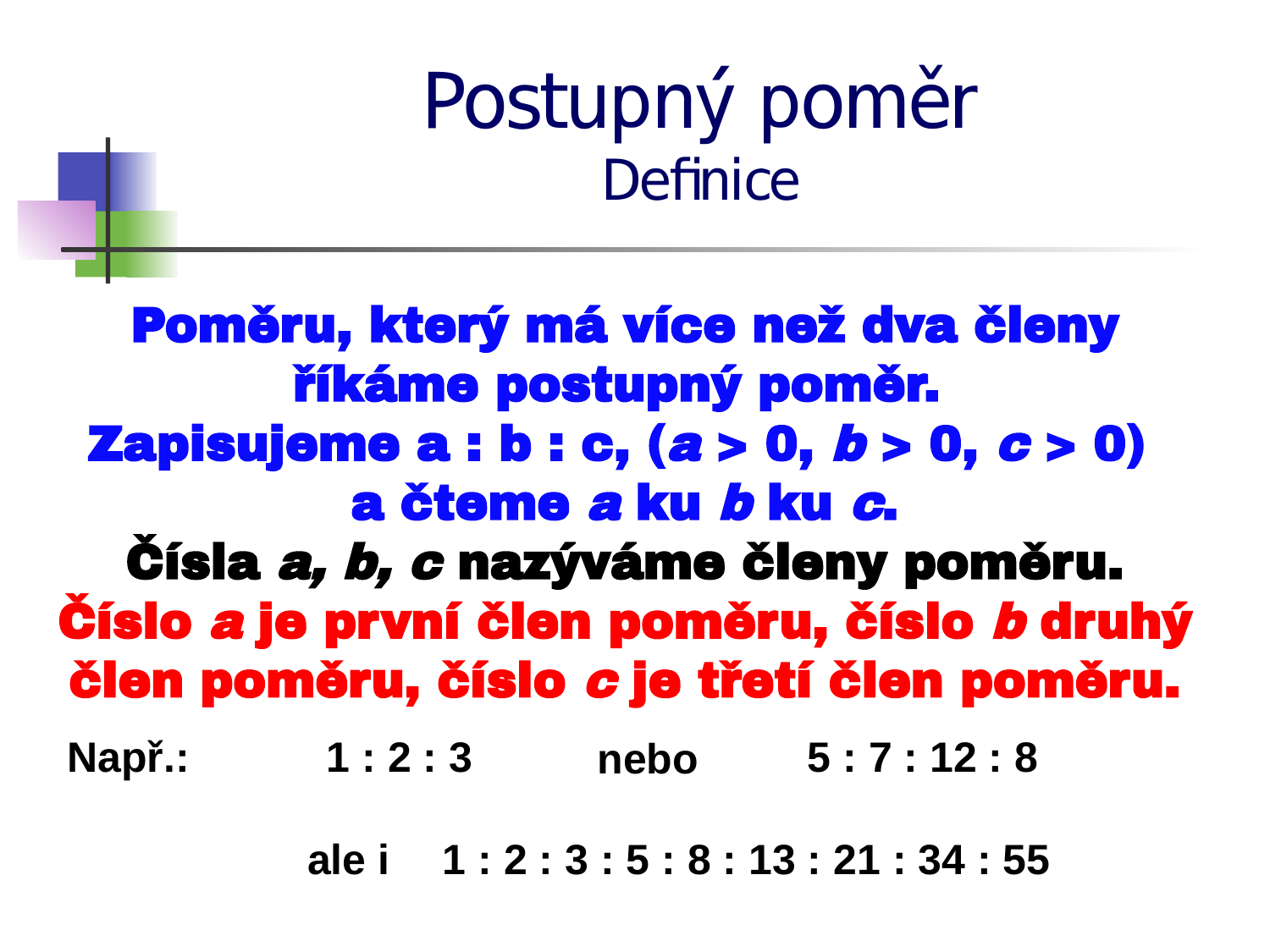

# Postupný poměr Definice
Poměru, který má více než dva členy říkáme postupný poměr.
Zapisujeme a : b : c, (a > 0, b > 0, c > 0)
a čteme a ku b ku c.
Čísla a, b, c nazýváme členy poměru.
Číslo a je první člen poměru, číslo b druhý člen poměru, číslo c je třetí člen poměru.

1 : 2 : 3
5 : 7 : 12 : 8
Např.:
nebo
1 : 2 : 3 : 5 : 8 : 13 : 21 : 34 : 55
ale i